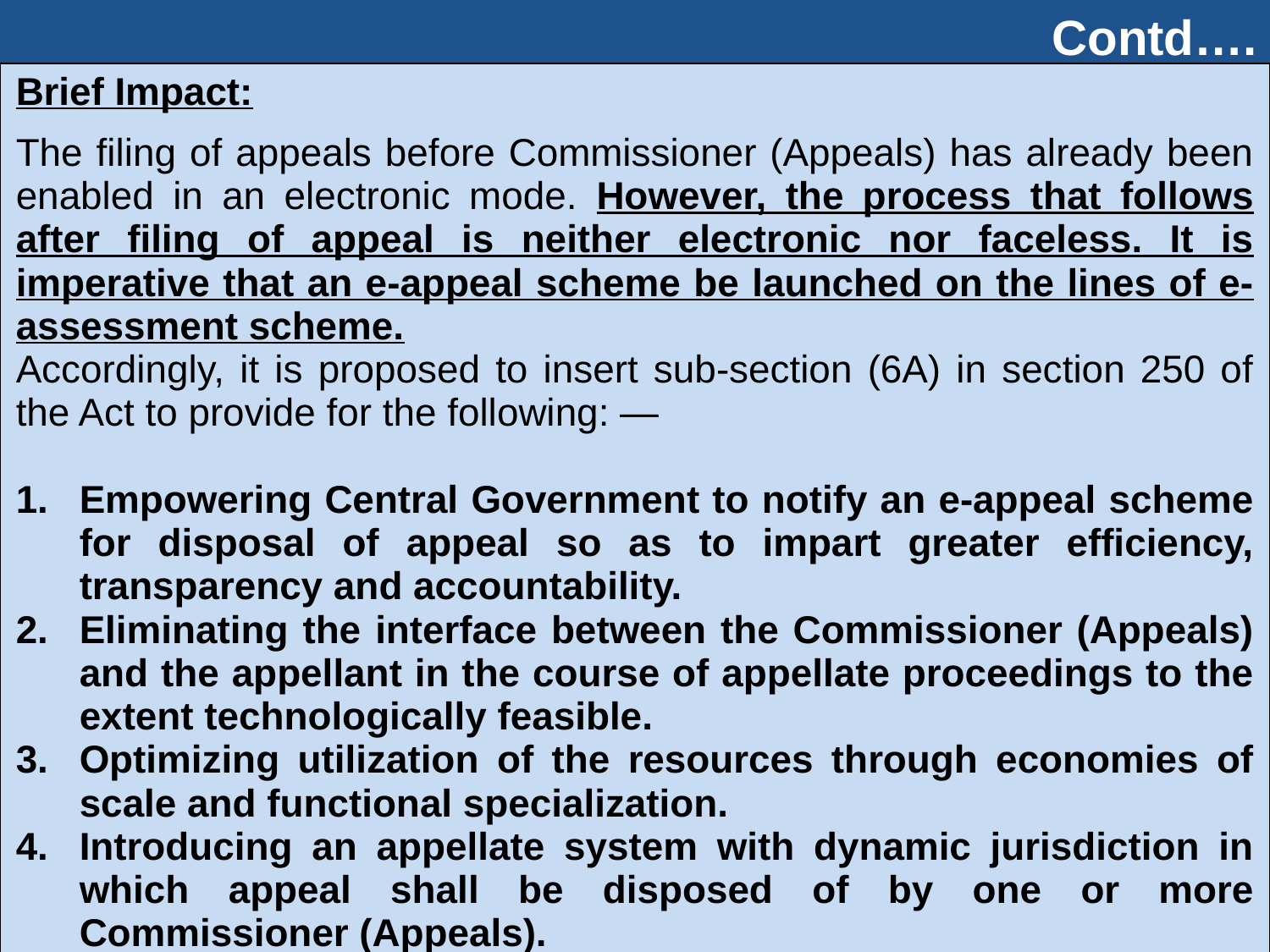

# Contd….
| Brief Impact: The filing of appeals before Commissioner (Appeals) has already been enabled in an electronic mode. However, the process that follows after filing of appeal is neither electronic nor faceless. It is imperative that an e-appeal scheme be launched on the lines of e-assessment scheme. Accordingly, it is proposed to insert sub-section (6A) in section 250 of the Act to provide for the following: — Empowering Central Government to notify an e-appeal scheme for disposal of appeal so as to impart greater efficiency, transparency and accountability. Eliminating the interface between the Commissioner (Appeals) and the appellant in the course of appellate proceedings to the extent technologically feasible. Optimizing utilization of the resources through economies of scale and functional specialization. Introducing an appellate system with dynamic jurisdiction in which appeal shall be disposed of by one or more Commissioner (Appeals). |
| --- |
132